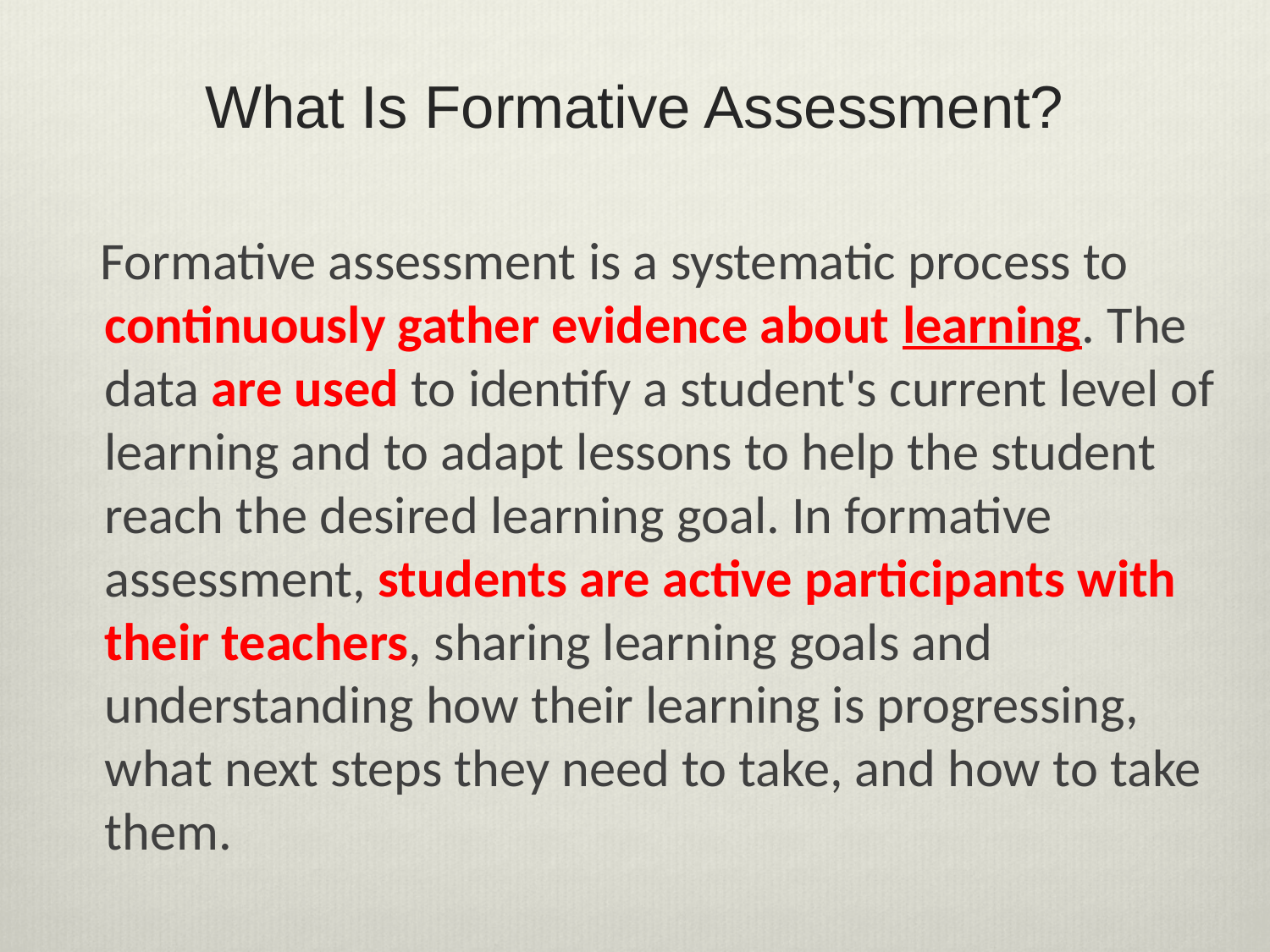

# What Is Formative Assessment?
Formative assessment is a systematic process to continuously gather evidence about learning. The data are used to identify a student's current level of learning and to adapt lessons to help the student reach the desired learning goal. In formative assessment, students are active participants with their teachers, sharing learning goals and understanding how their learning is progressing, what next steps they need to take, and how to take them.